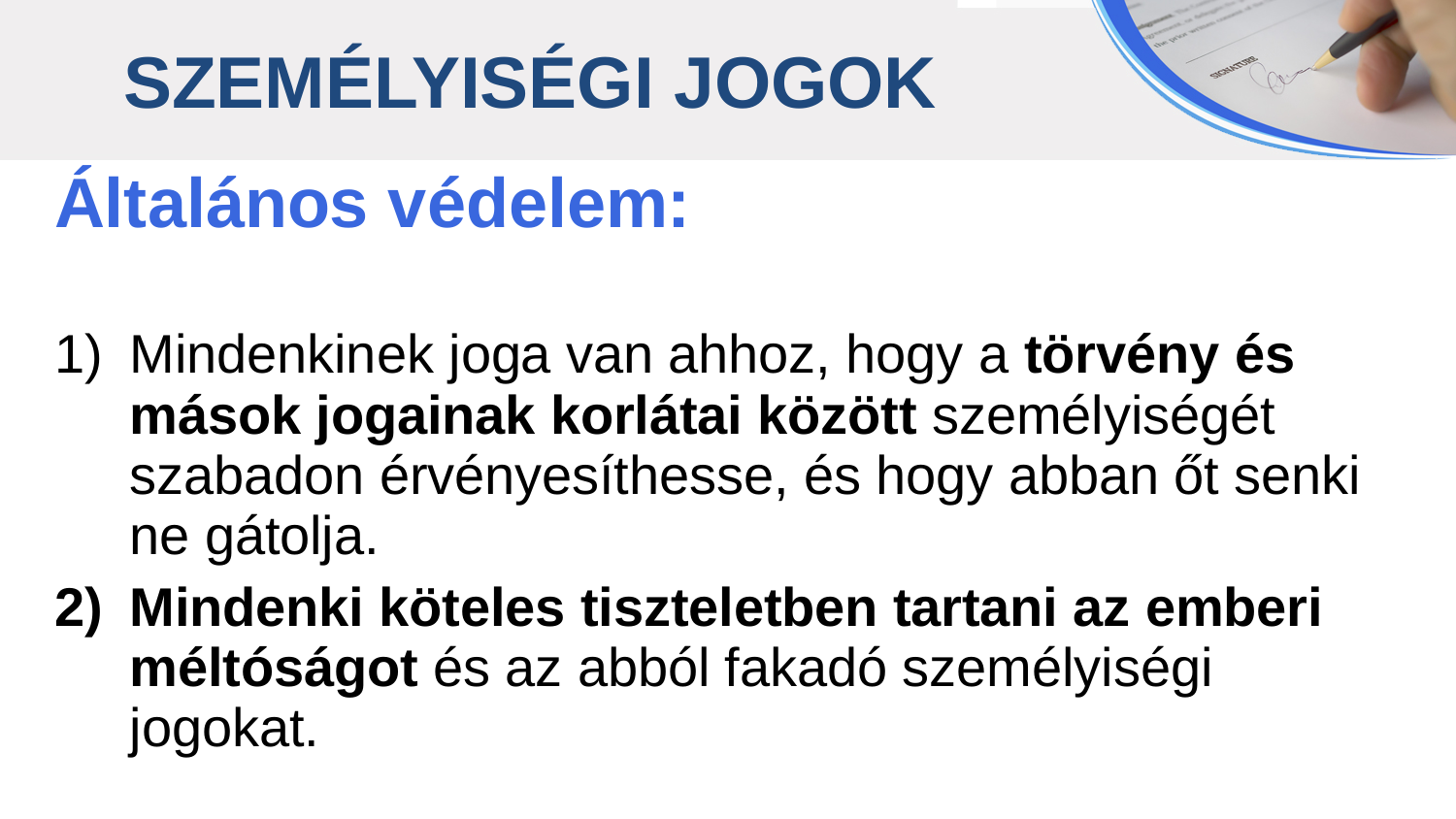

SZEMÉLYISÉGI JOGOK
Általános védelem:

Mindenkinek joga van ahhoz, hogy a törvény és
mások jogainak korlátai között személyiségét
szabadon érvényesíthesse, és hogy abban őt senki
ne gátolja.
Mindenki köteles tiszteletben tartani az emberi
méltóságot és az abból fakadó személyiségi jogokat.